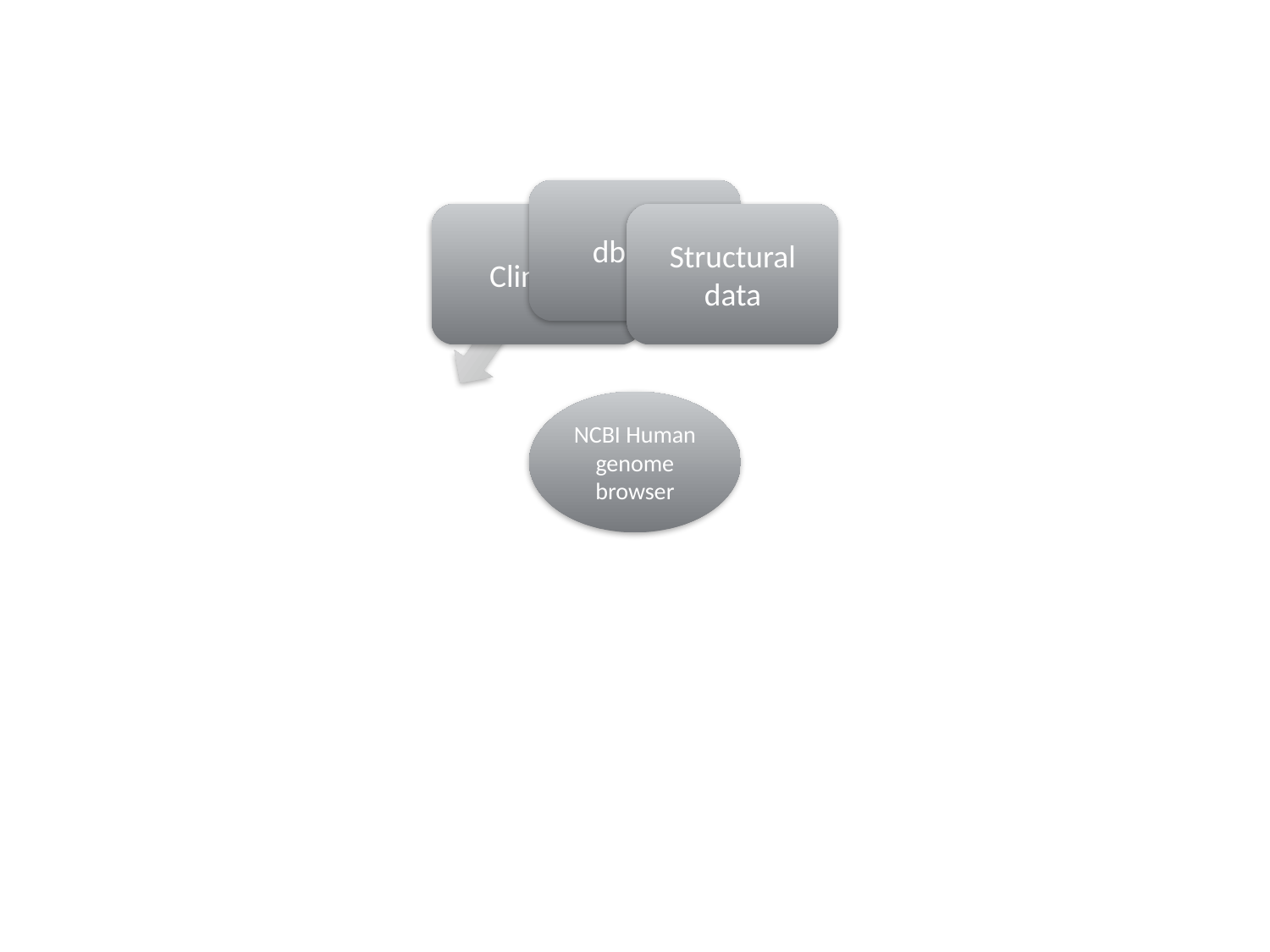

NCBI Human genome browser
Clinivar
dbSNP
Structural data